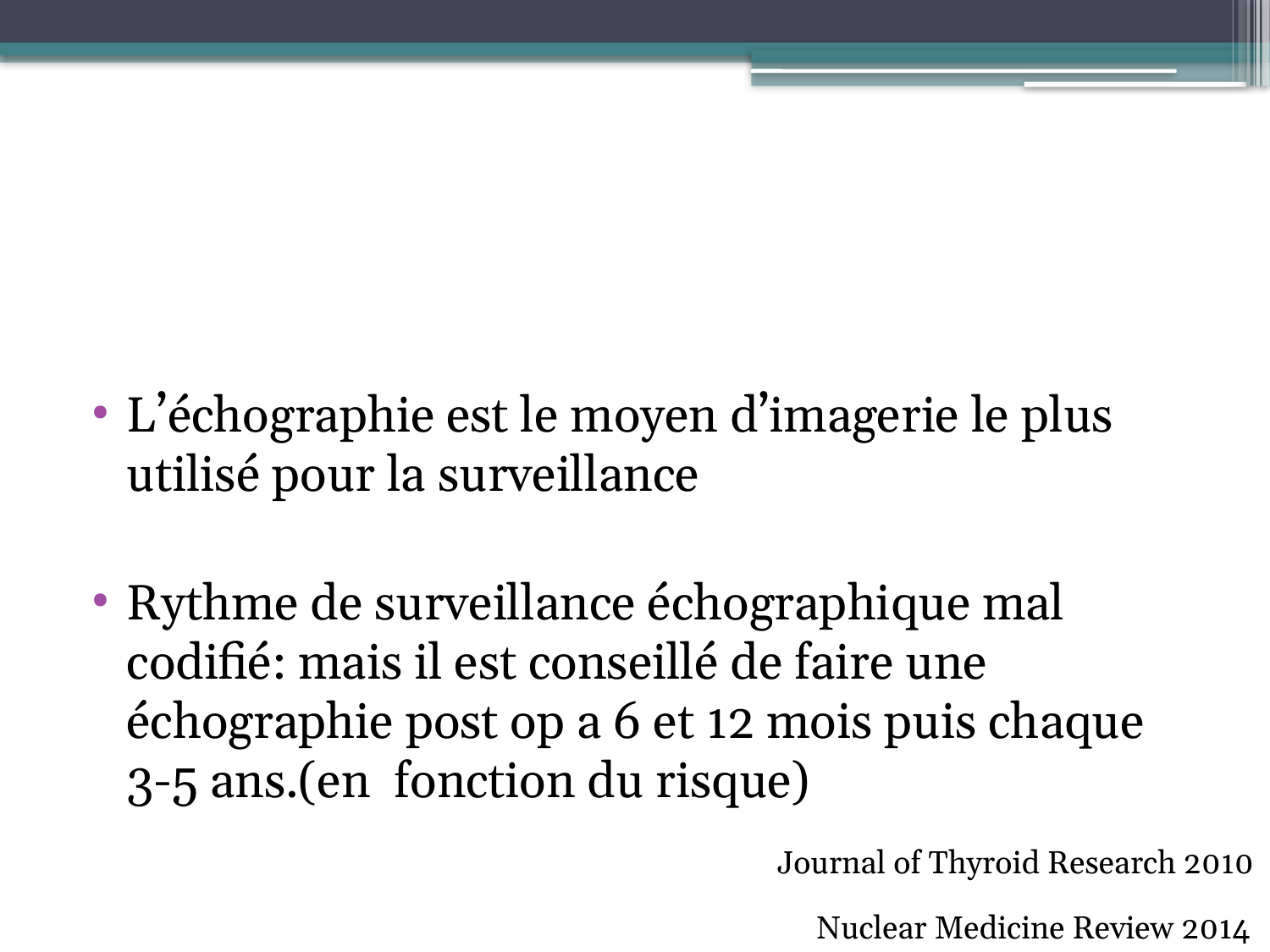

#

L’échographie est le moyen d’imagerie le plus utilisé pour la surveillance

Rythme de surveillance échographique mal codifié: mais il est conseillé de faire une échographie post op a 6 et 12 mois puis chaque 3-5 ans.(en  fonction du risque)

Journal of Thyroid Research 2010
Nuclear Medicine Review 2014